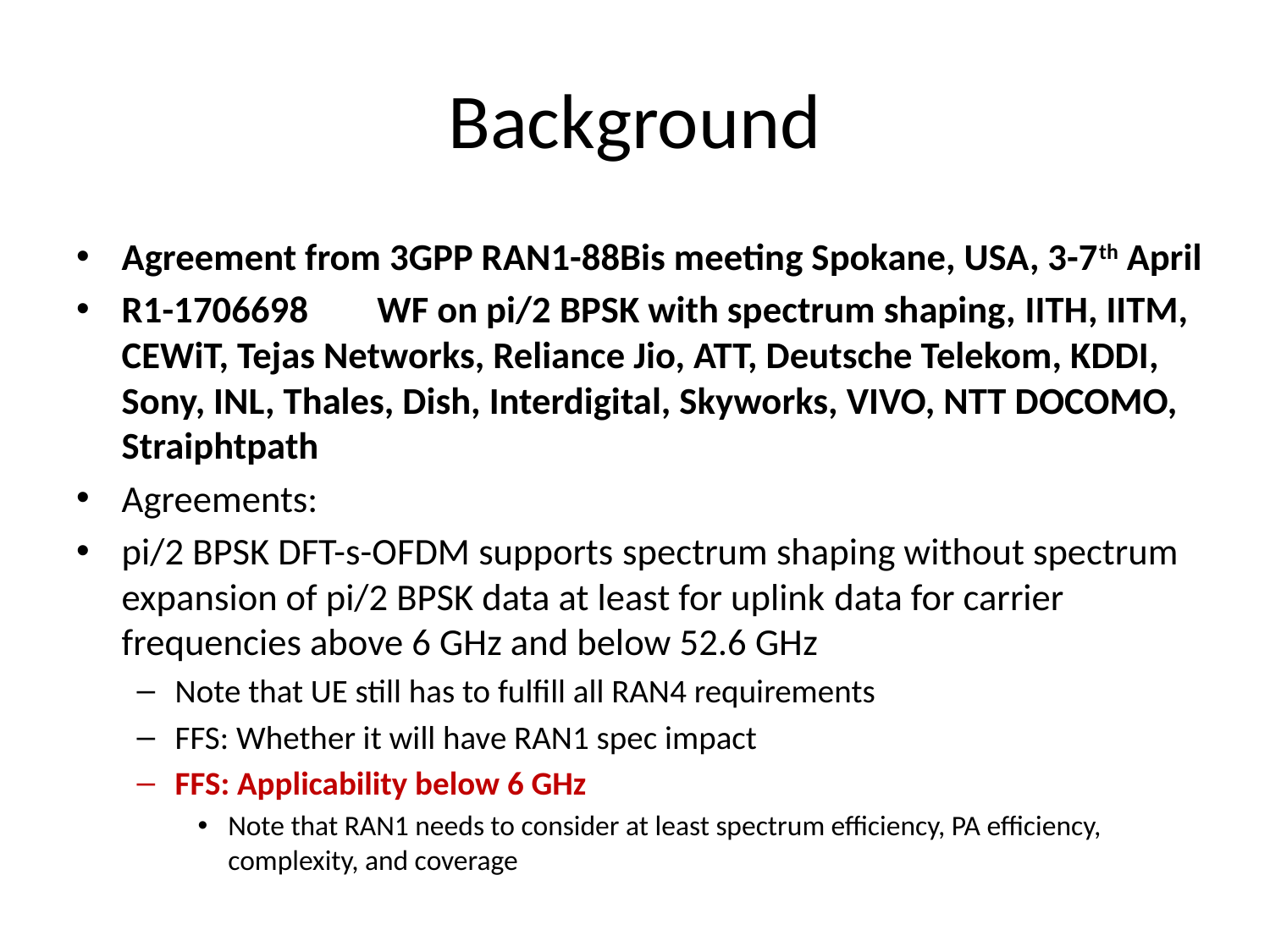

# Background
Agreement from 3GPP RAN1-88Bis meeting Spokane, USA, 3-7th April
R1-1706698	WF on pi/2 BPSK with spectrum shaping, IITH, IITM, CEWiT, Tejas Networks, Reliance Jio, ATT, Deutsche Telekom, KDDI, Sony, INL, Thales, Dish, Interdigital, Skyworks, VIVO, NTT DOCOMO, Straiphtpath
Agreements:
pi/2 BPSK DFT-s-OFDM supports spectrum shaping without spectrum expansion of pi/2 BPSK data at least for uplink data for carrier frequencies above 6 GHz and below 52.6 GHz
Note that UE still has to fulfill all RAN4 requirements
FFS: Whether it will have RAN1 spec impact
FFS: Applicability below 6 GHz
Note that RAN1 needs to consider at least spectrum efficiency, PA efficiency, complexity, and coverage